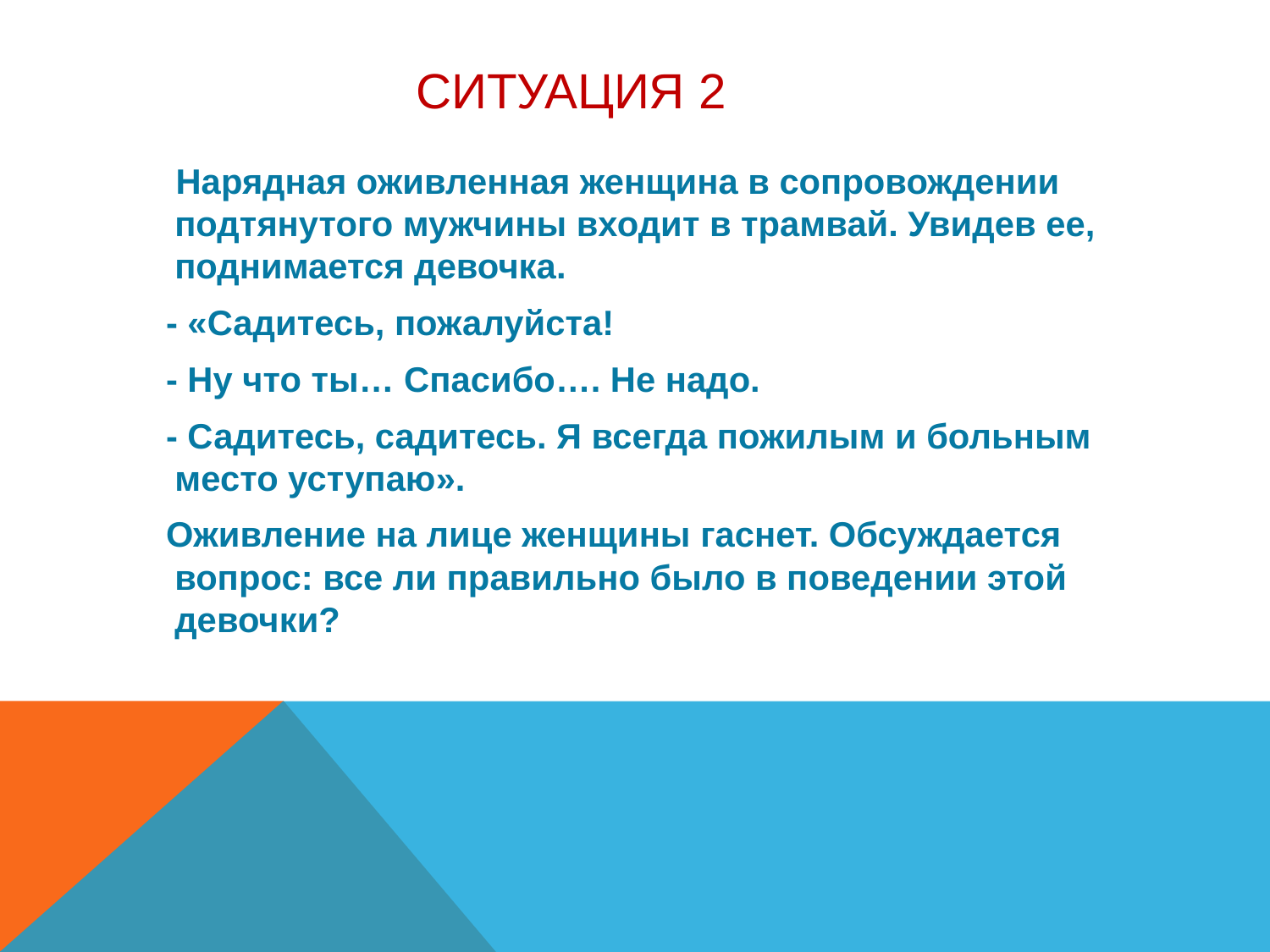

# Ситуация 2
     Нарядная оживленная женщина в сопровождении подтянутого мужчины входит в трамвай. Увидев ее, поднимается девочка.
    - «Садитесь, пожалуйста!
    - Ну что ты… Спасибо…. Не надо.
    - Садитесь, садитесь. Я всегда пожилым и больным место уступаю».
    Оживление на лице женщины гаснет. Обсуждается вопрос: все ли правильно было в поведении этой девочки?